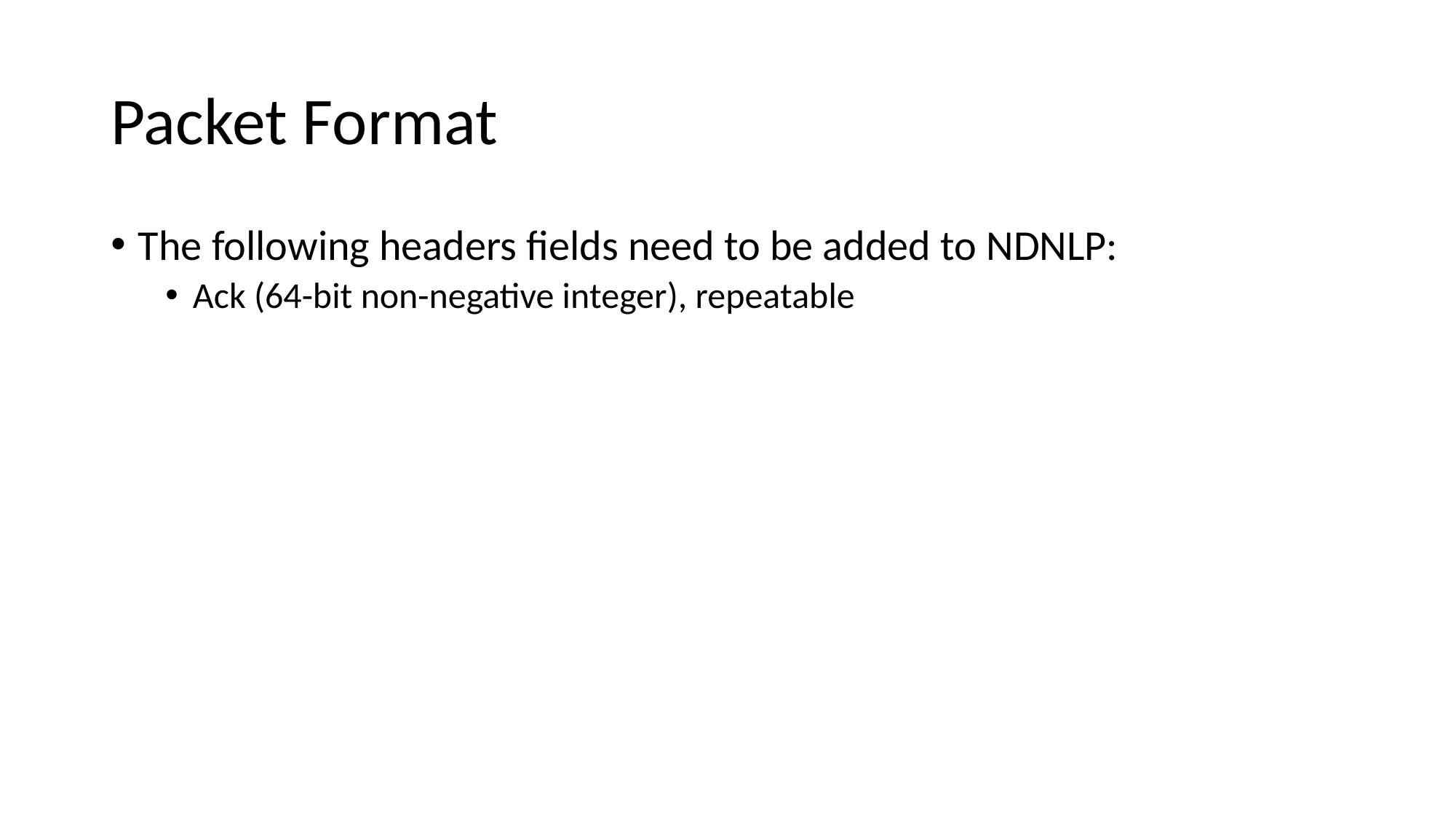

# Packet Format
The following headers fields need to be added to NDNLP:
Ack (64-bit non-negative integer), repeatable